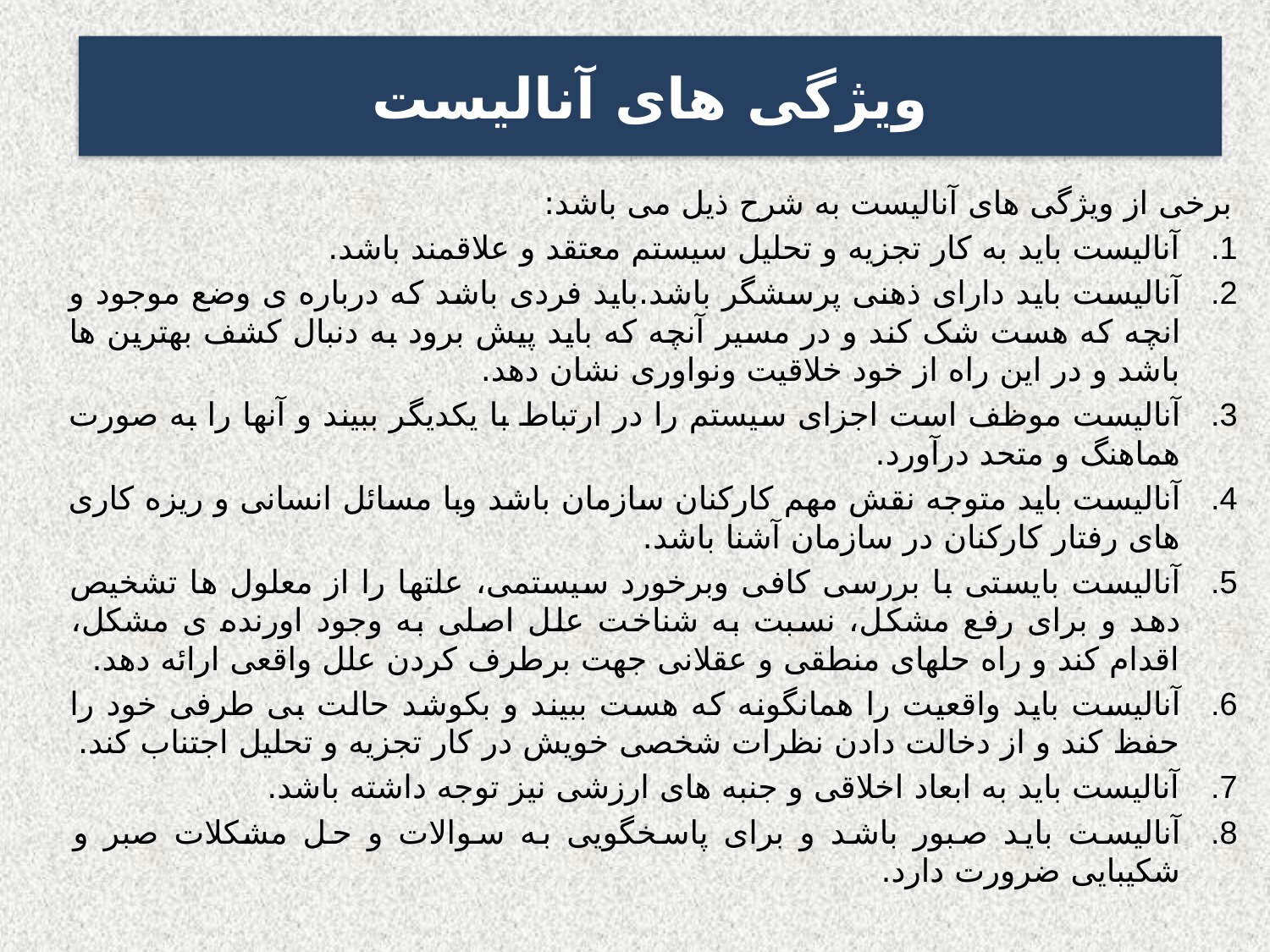

ویژگی های آنالیست
برخی از ویژگی های آنالیست به شرح ذیل می باشد:
آنالیست باید به کار تجزیه و تحلیل سیستم معتقد و علاقمند باشد.
آنالیست باید دارای ذهنی پرسشگر باشد.باید فردی باشد که درباره ی وضع موجود و انچه که هست شک کند و در مسیر آنچه که باید پیش برود به دنبال کشف بهترین ها باشد و در این راه از خود خلاقیت ونواوری نشان دهد.
آنالیست موظف است اجزای سیستم را در ارتباط با یکدیگر ببیند و آنها را به صورت هماهنگ و متحد درآورد.
آنالیست باید متوجه نقش مهم کارکنان سازمان باشد وبا مسائل انسانی و ریزه کاری های رفتار کارکنان در سازمان آشنا باشد.
آنالیست بایستی با بررسی کافی وبرخورد سیستمی، علتها را از معلول ها تشخیص دهد و برای رفع مشکل، نسبت به شناخت علل اصلی به وجود اورنده ی مشکل، اقدام کند و راه حلهای منطقی و عقلانی جهت برطرف کردن علل واقعی ارائه دهد.
آنالیست باید واقعیت را همانگونه که هست ببیند و بکوشد حالت بی طرفی خود را حفظ کند و از دخالت دادن نظرات شخصی خویش در کار تجزیه و تحلیل اجتناب کند.
آنالیست باید به ابعاد اخلاقی و جنبه های ارزشی نیز توجه داشته باشد.
آنالیست باید صبور باشد و برای پاسخگویی به سوالات و حل مشکلات صبر و شکیبایی ضرورت دارد.